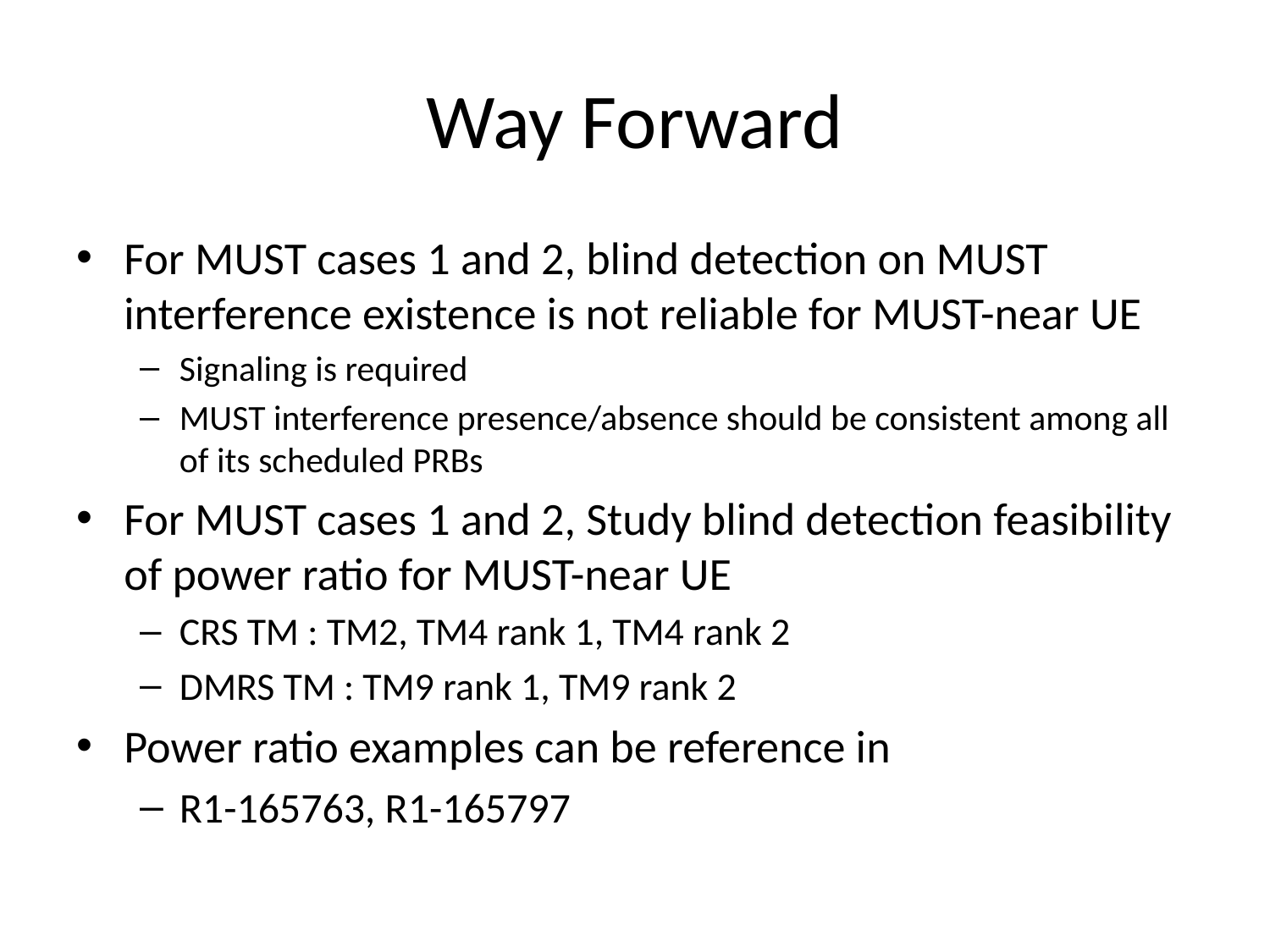

# Way Forward
For MUST cases 1 and 2, blind detection on MUST interference existence is not reliable for MUST-near UE
Signaling is required
MUST interference presence/absence should be consistent among all of its scheduled PRBs
For MUST cases 1 and 2, Study blind detection feasibility of power ratio for MUST-near UE
CRS TM : TM2, TM4 rank 1, TM4 rank 2
DMRS TM : TM9 rank 1, TM9 rank 2
Power ratio examples can be reference in
R1-165763, R1-165797